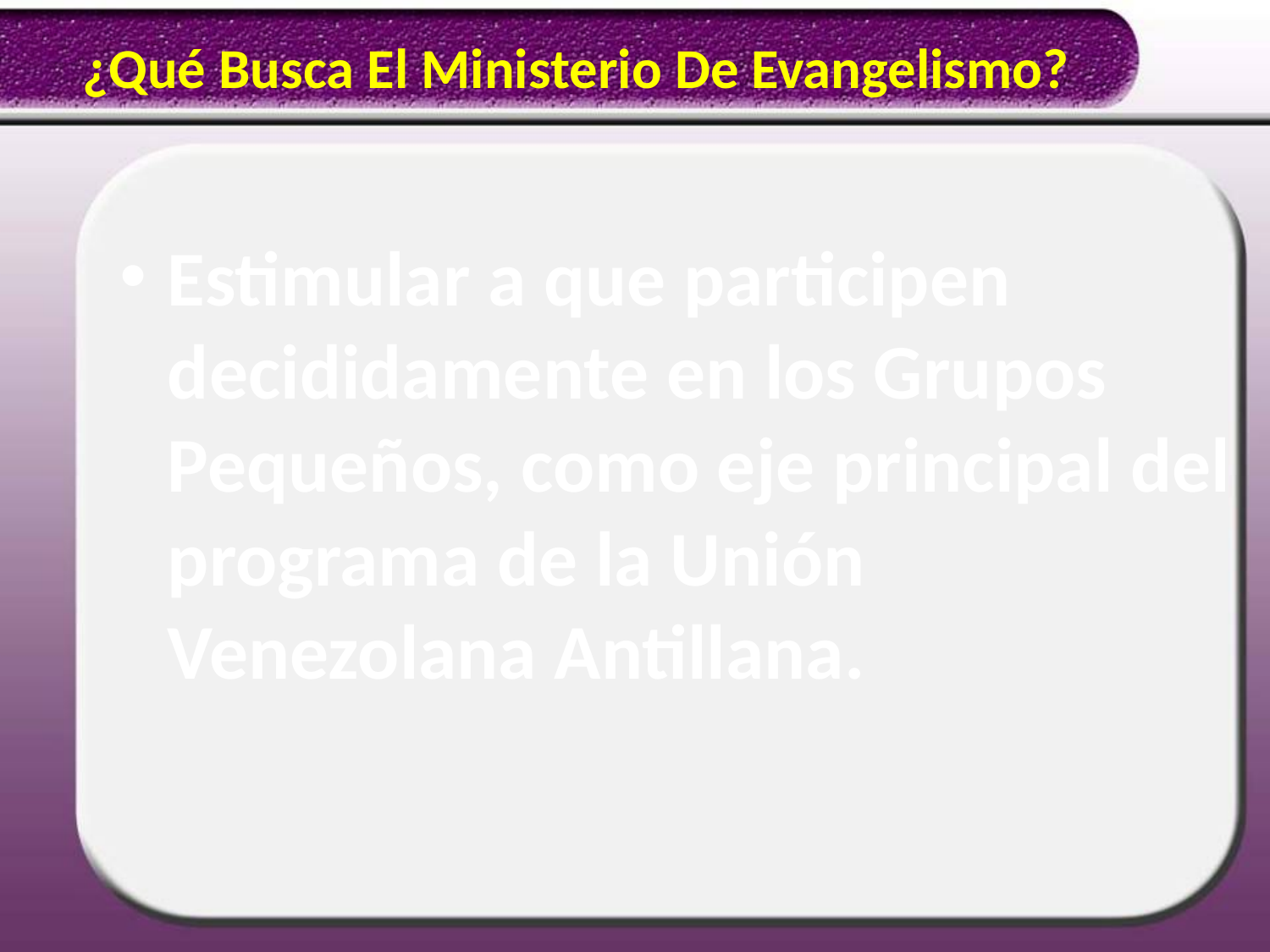

# ¿Qué Busca El Ministerio De Evangelismo?
Estimular a que participen decididamente en los Grupos Pequeños, como eje principal del programa de la Unión Venezolana Antillana.